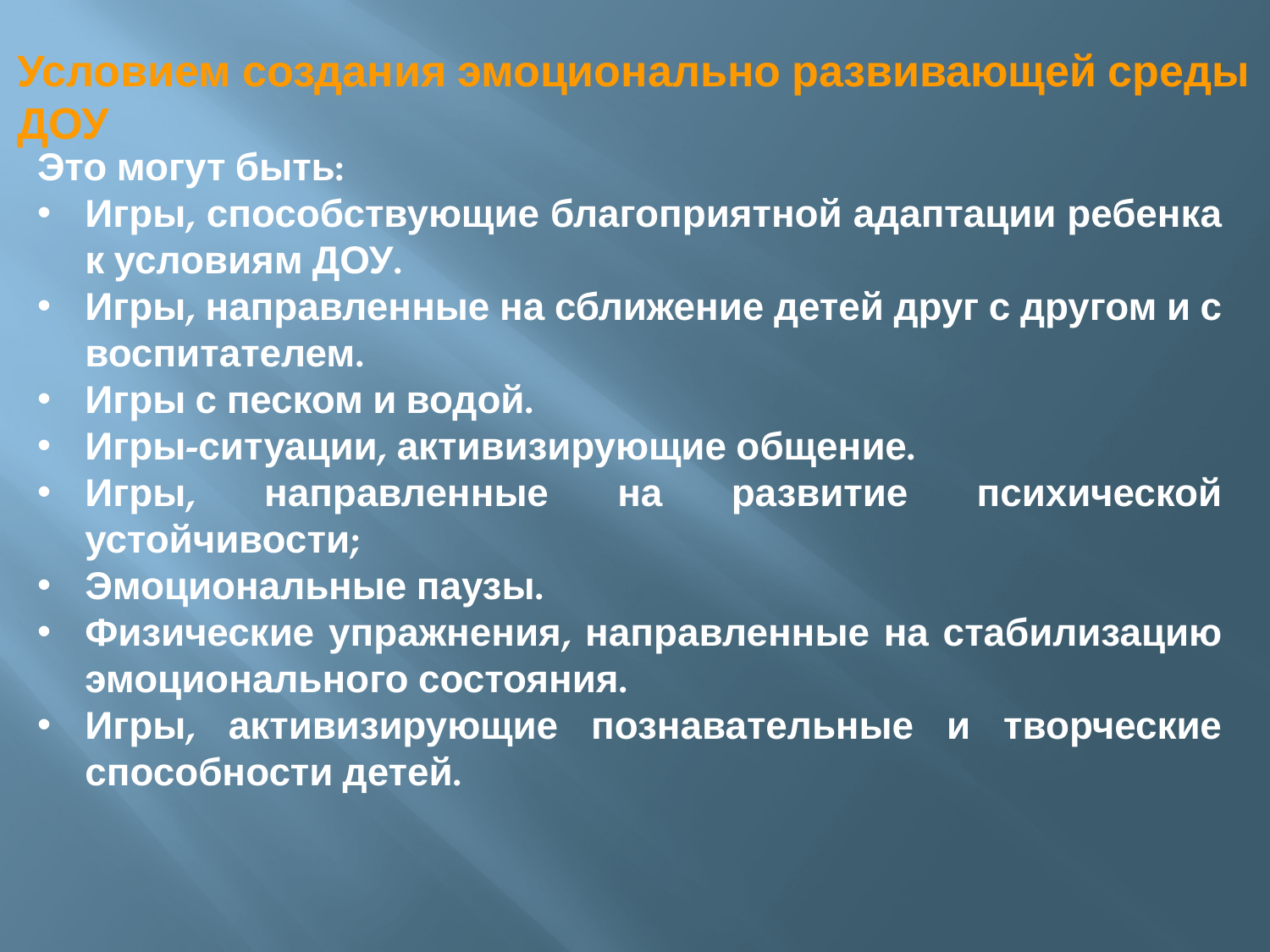

Условием создания эмоционально развивающей среды ДОУ
Это могут быть:
Игры, способствующие благоприятной адаптации ребенка к условиям ДОУ.
Игры, направленные на сближение детей друг с другом и с воспитателем.
Игры с песком и водой.
Игры-ситуации, активизирующие общение.
Игры, направленные на развитие психической устойчивости;
Эмоциональные паузы.
Физические упражнения, направленные на стабилизацию эмоционального состояния.
Игры, активизирующие познавательные и творческие способности детей.